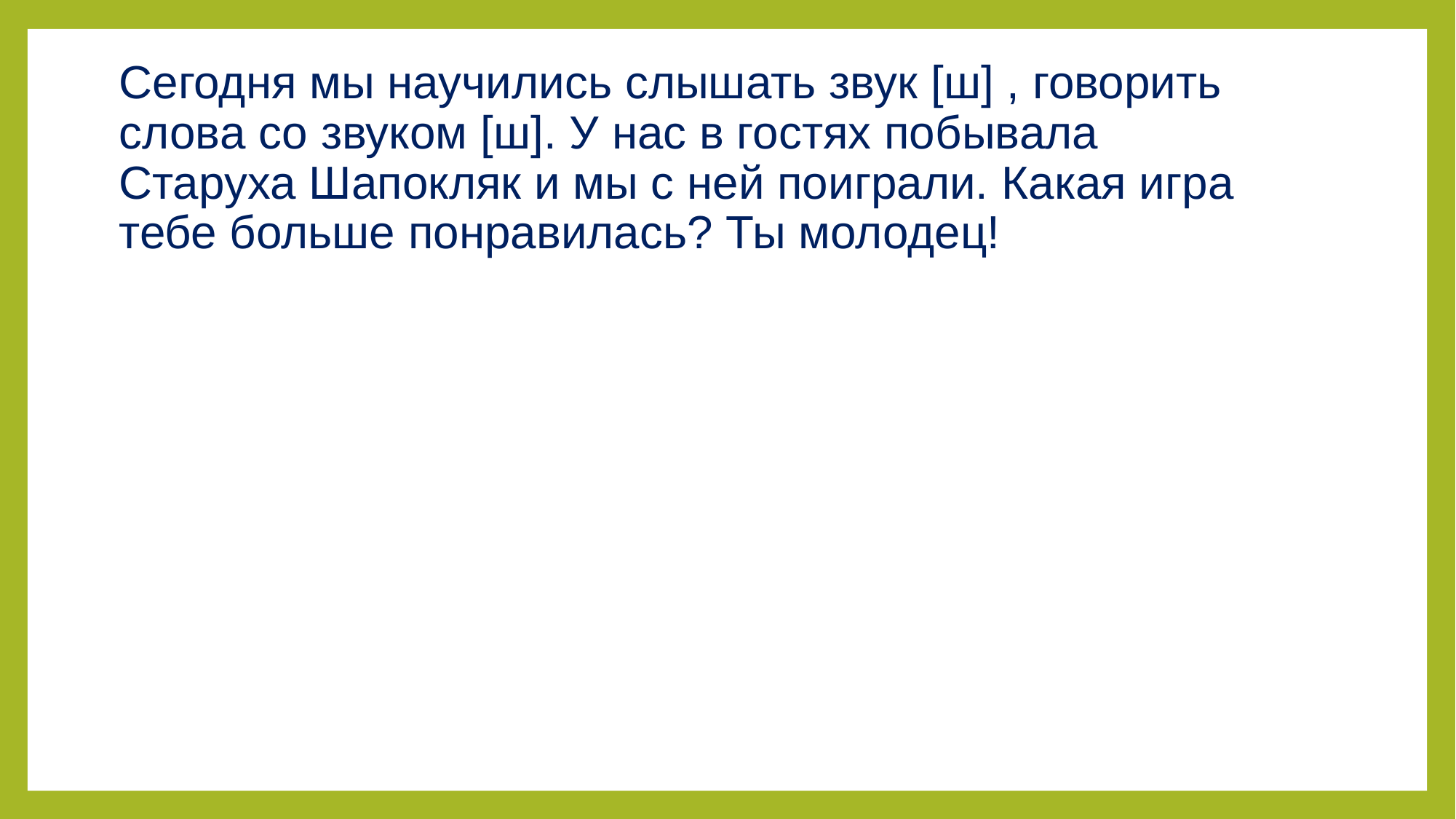

Сегодня мы научились слышать звук [ш] , говорить слова со звуком [ш]. У нас в гостях побывала Старуха Шапокляк и мы с ней поиграли. Какая игра тебе больше понравилась? Ты молодец!